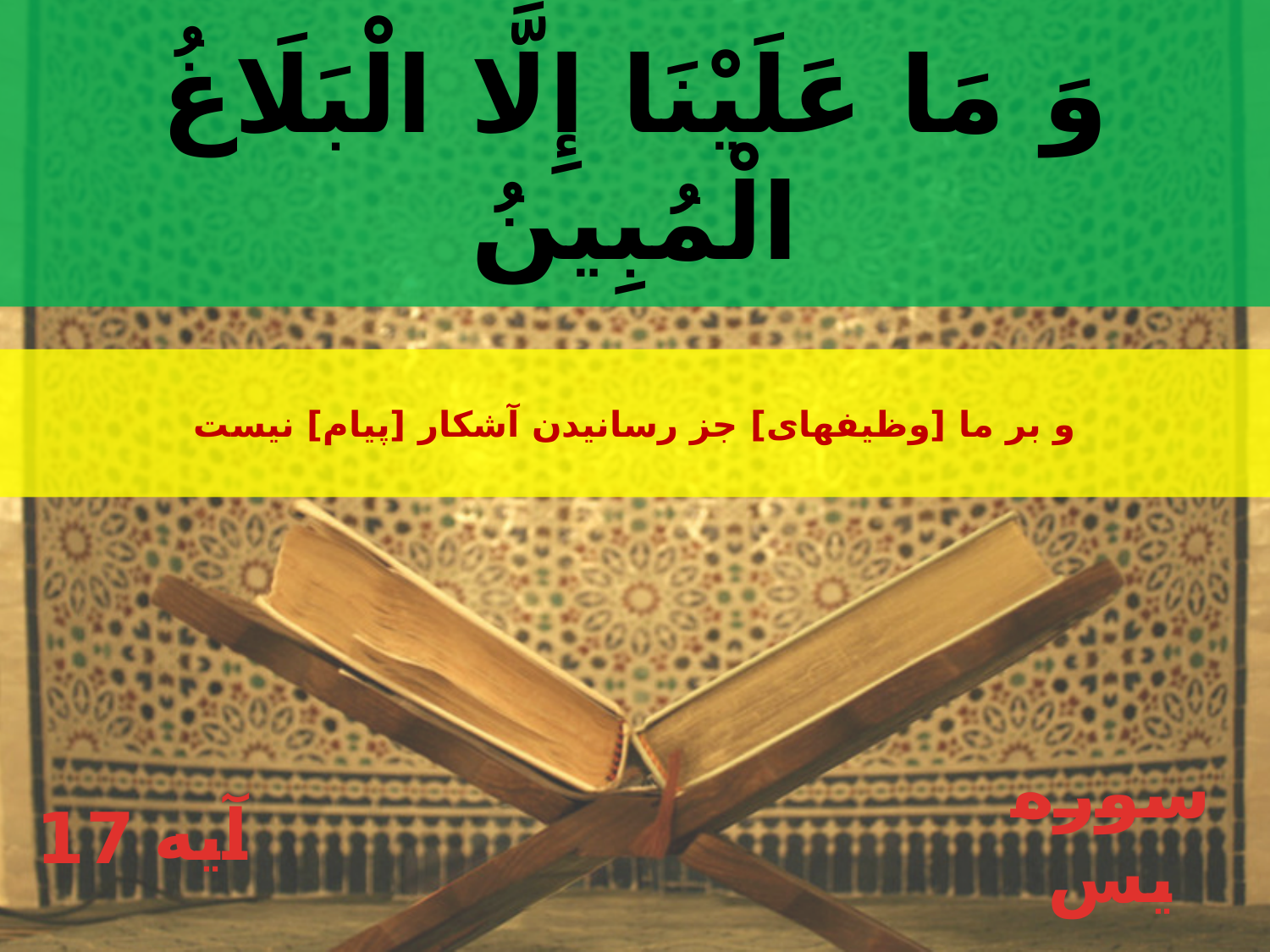

وَ مَا عَلَيْنَا إِلَّا الْبَلَاغُ الْمُبِينُ
و بر ما [وظيفه‏اى‏] جز رسانيدن آشكار [پيام‏] نيست
17